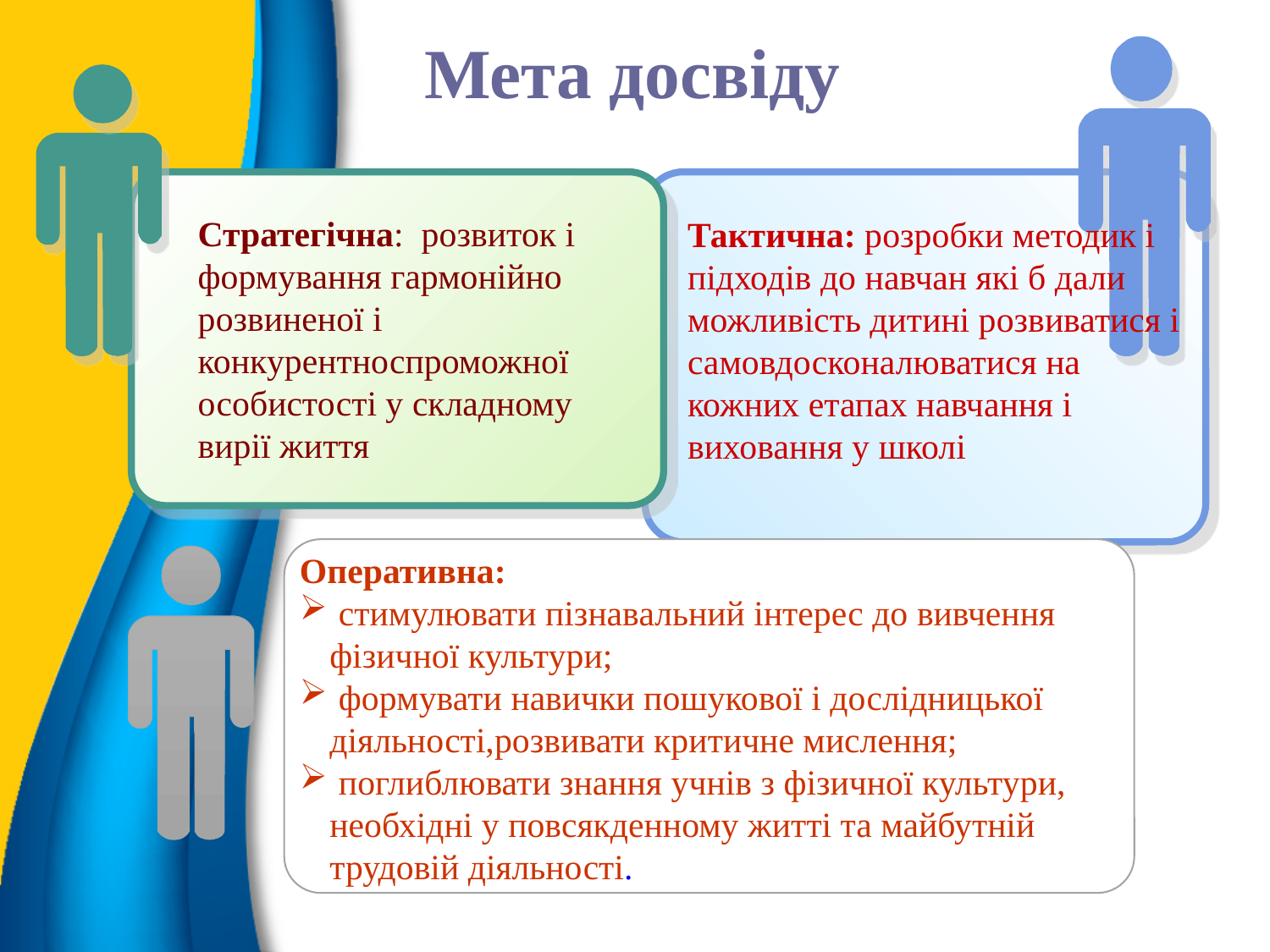

Мета досвіду

Стратегічна:  розвиток і формування гармонійно розвиненої і конкурентноспроможної особистості у складному вирії життя
Тактична: розробки методик і підходів до навчан які б дали можливість дитині розвиватися і самовдосконалюватися на кожних етапах навчання і виховання у школі

Оперативна:
 стимулювати пізнавальний інтерес до вивчення фізичної культури;
 формувати навички пошукової і дослідницької діяльності,розвивати критичне мислення;
 поглиблювати знання учнів з фізичної культури, необхідні у повсякденному житті та майбутній трудовій діяльності.